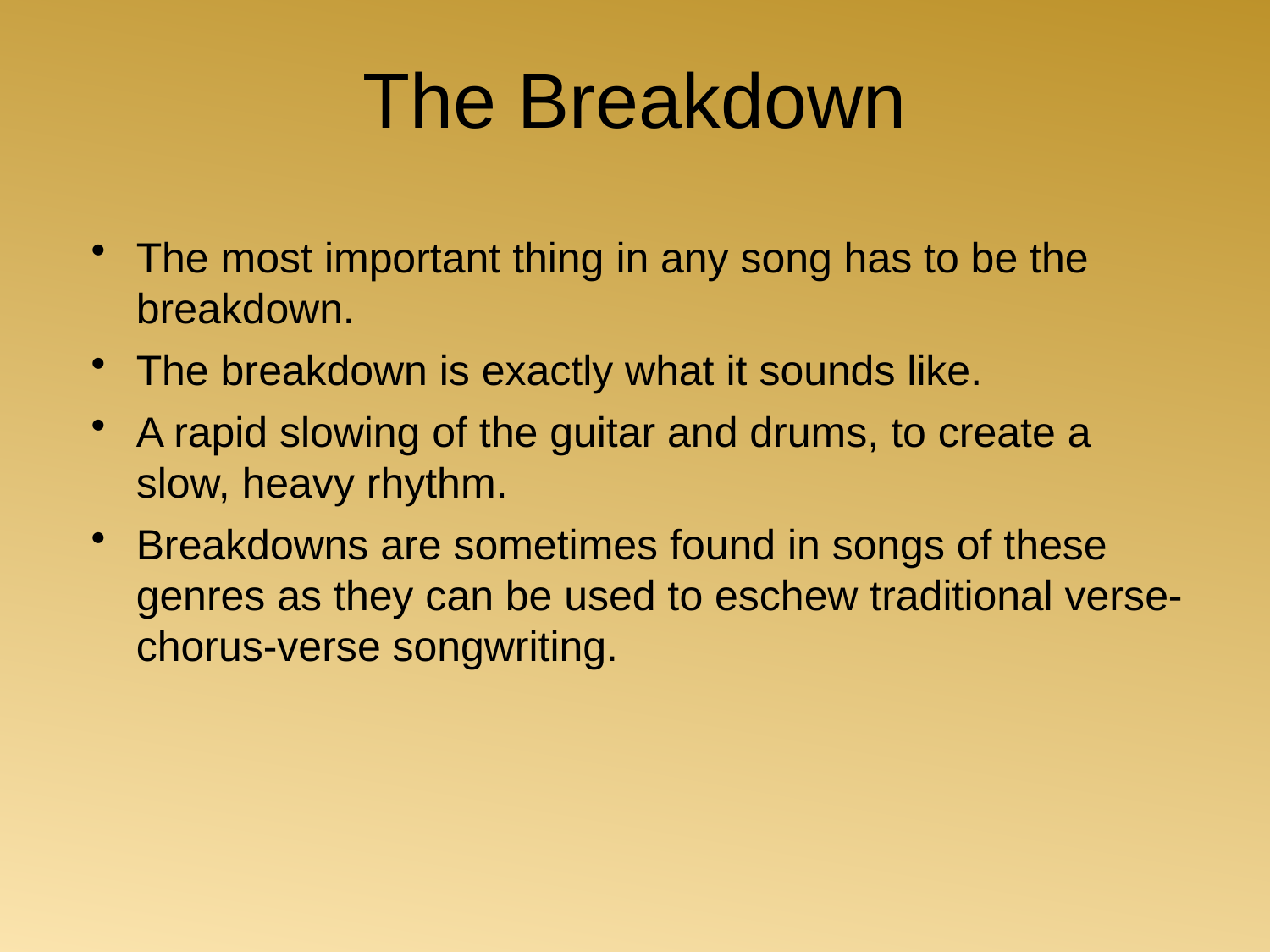

# The Breakdown
The most important thing in any song has to be the breakdown.
The breakdown is exactly what it sounds like.
A rapid slowing of the guitar and drums, to create a slow, heavy rhythm.
Breakdowns are sometimes found in songs of these genres as they can be used to eschew traditional verse-chorus-verse songwriting.